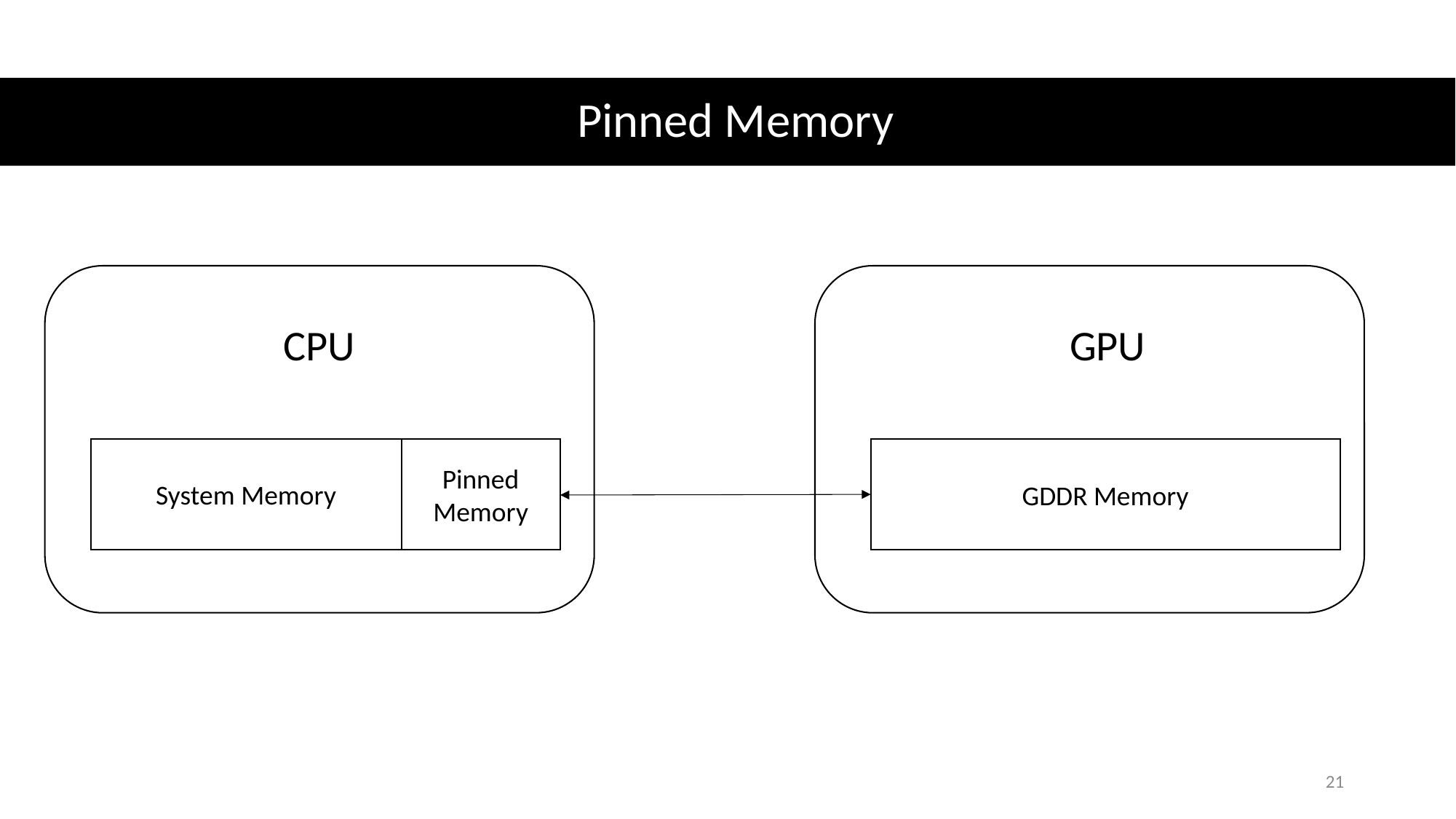

# Pinned Memory

CPU
GPU

Pinned Memory
GDDR Memory
System Memory
21